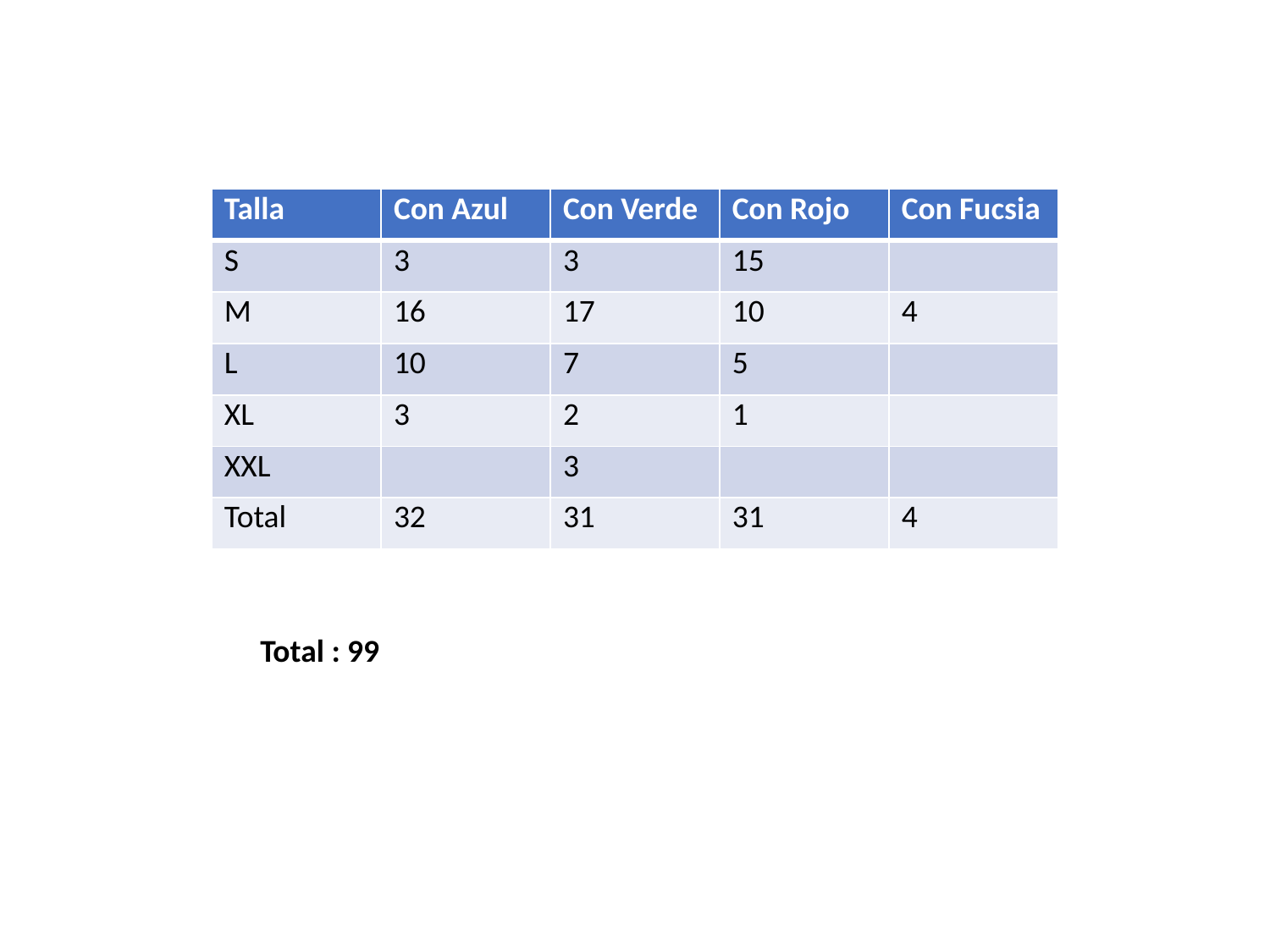

| Talla | Con Azul | Con Verde | Con Rojo | Con Fucsia |
| --- | --- | --- | --- | --- |
| S | 3 | 3 | 15 |  |
| M | 16 | 17 | 10 | 4 |
| L | 10 | 7 | 5 |  |
| XL | 3 | 2 | 1 |  |
| XXL |  | 3 |  |  |
| Total | 32 | 31 | 31 | 4 |
Total : 99